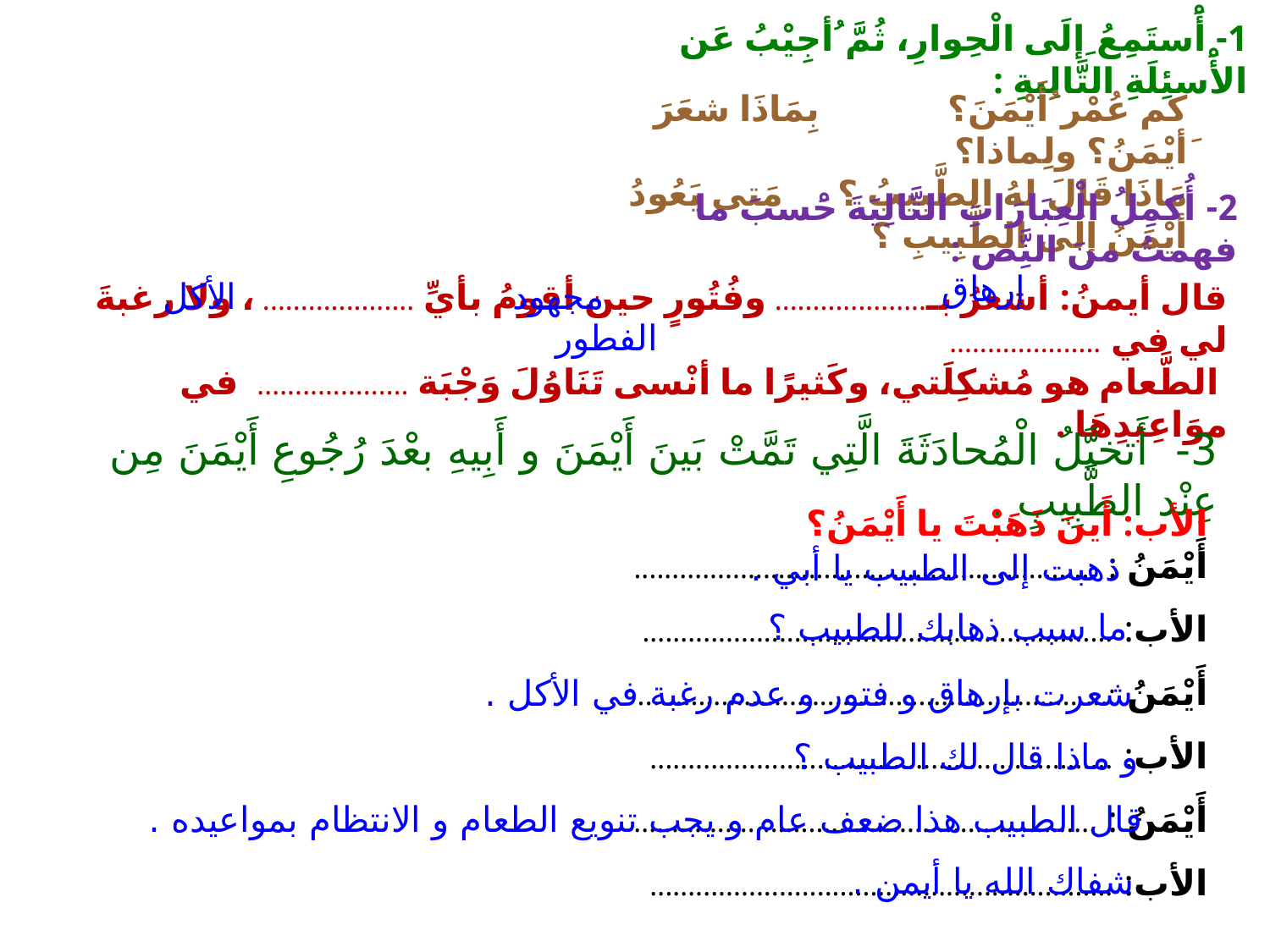

1- أَْستَمِعُ ِإلَى الْحِوارِ، ثُمَّ ُأجِيْبُ عَن الأَْسئِلَةِ التَّالِيةِ :
كم عُمْر ُأَيْمَنَ؟              بِمَاذَا شعَرَ َأيْمَنُ؟ ولِماذا؟
مَاذَا قَالَ لهُ الطَّبِيبُ ؟      مَتى يَعُودُ أيْمَنُ إِلَى الطَّبِيبِ ؟
2- أُكمِلُ الْعِبَارَاتِ التَّالِيَةَ حَْسبَ ما فهمتُ منَ النَِّص :
إرهاق
الأكل
مجهود
قال أيمنُ: أشعرُ بـ.................... وفُتُورٍ حين أقومُ بأيِّ .................... ، ولا رغبةَ لي في ....................
 الطَّعام هو مُشكِلَتي، وكَثيرًا ما أنْسى تَنَاوُلَ وَجْبَة ....................  في موَاعِيدِهَا .
الفطور
3-  أَتخيَّلُ الْمُحادَثَةَ الَّتِي تَمَّتْ بَينَ أَيْمَنَ و أَبِيهِ بعْدَ رُجُوعِ أَيْمَنَ مِن عِنْد الطَّبِيبِ .
الأب: أَينَ ذَهَبْتَ يا أَيْمَنُ؟
أَيْمَنُ : .............................................................

الأب: ..............................................................

أَيْمَنُ :..............................................................

الأب: .............................................................

أَيْمَنُ : .............................................................

الأب: .............................................................
ذهبت إلى الطبيب يا أبي .
ما سبب ذهابك للطبيب ؟
شعرت بإرهاق و فتور و عدم رغبة في الأكل .
و ماذا قال لك الطبيب ؟
قال الطبيب هذا ضعف عام و يجب تنويع الطعام و الانتظام بمواعيده .
شفاك الله يا أيمن .